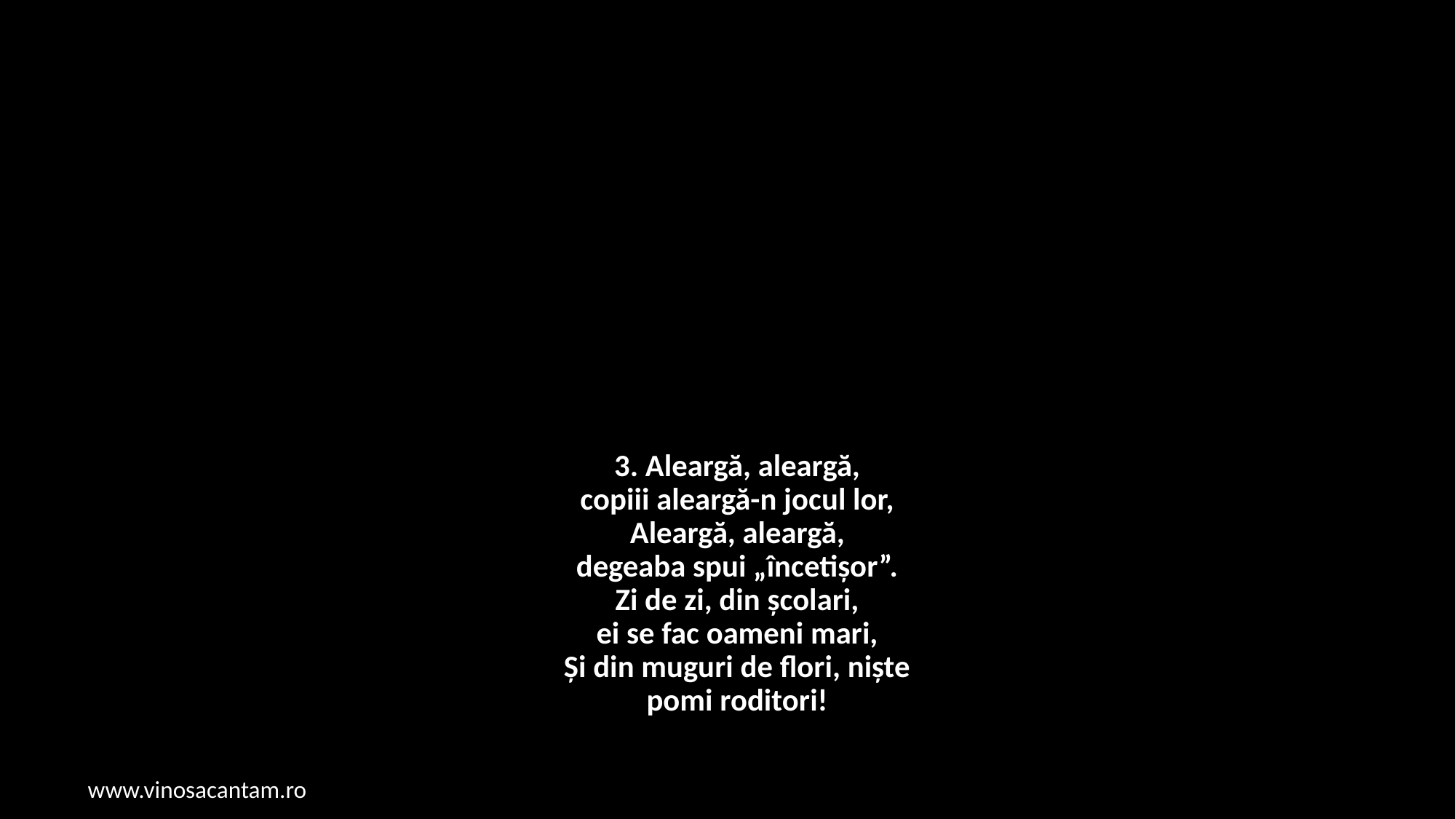

# 3. Aleargă, aleargă, copiii aleargă-n jocul lor, Aleargă, aleargă, degeaba spui „încetișor”. Zi de zi, din școlari, ei se fac oameni mari, Și din muguri de flori, niște pomi roditori!
www.vinosacantam.ro